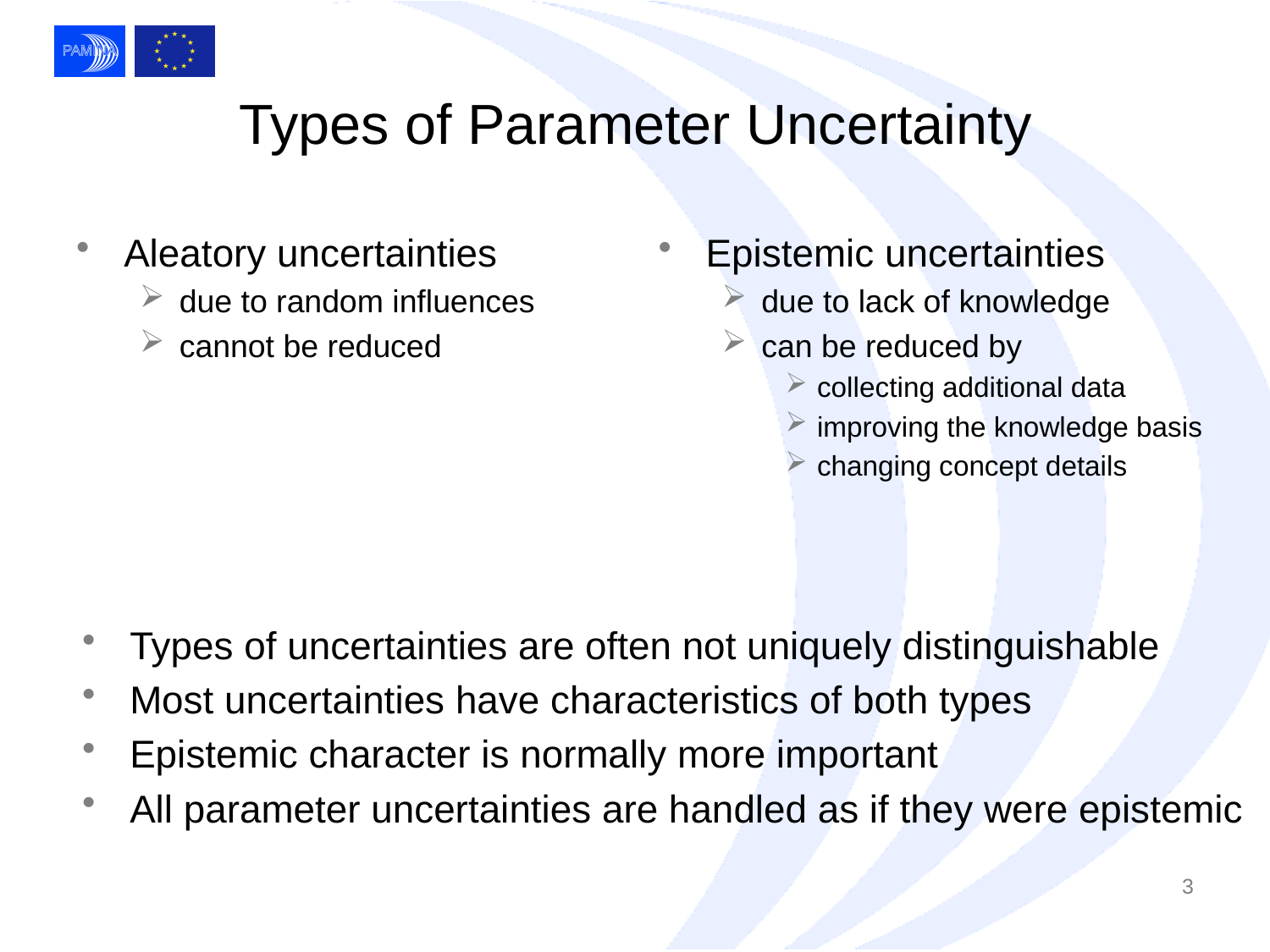

# Types of Parameter Uncertainty
Aleatory uncertainties
due to random influences
cannot be reduced

Epistemic uncertainties
due to lack of knowledge
can be reduced by
collecting additional data
improving the knowledge basis
changing concept details

Types of uncertainties are often not uniquely distinguishable
Most uncertainties have characteristics of both types
Epistemic character is normally more important
All parameter uncertainties are handled as if they were epistemic
3